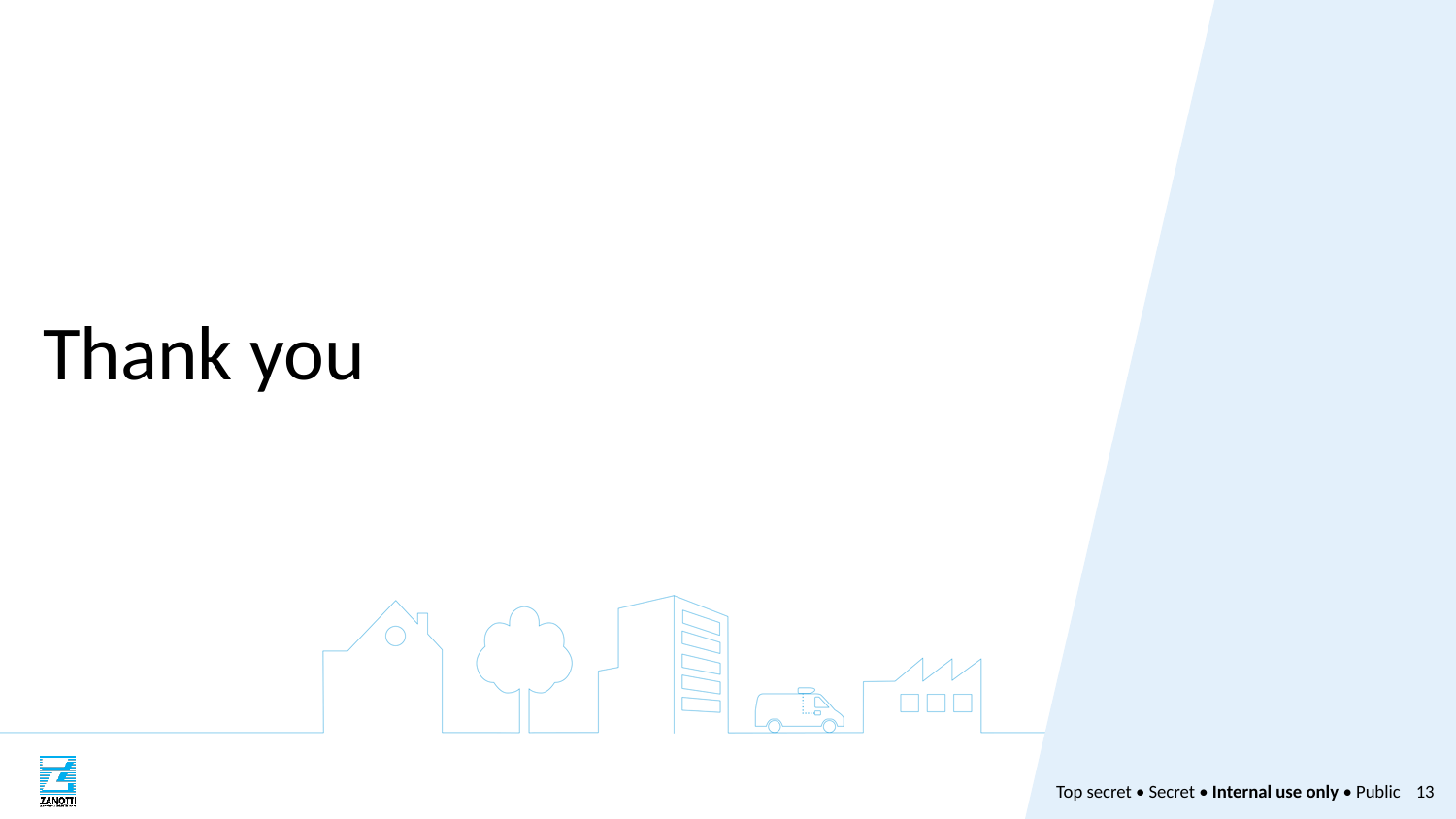

13
Top secret • Secret • Internal use only • Public